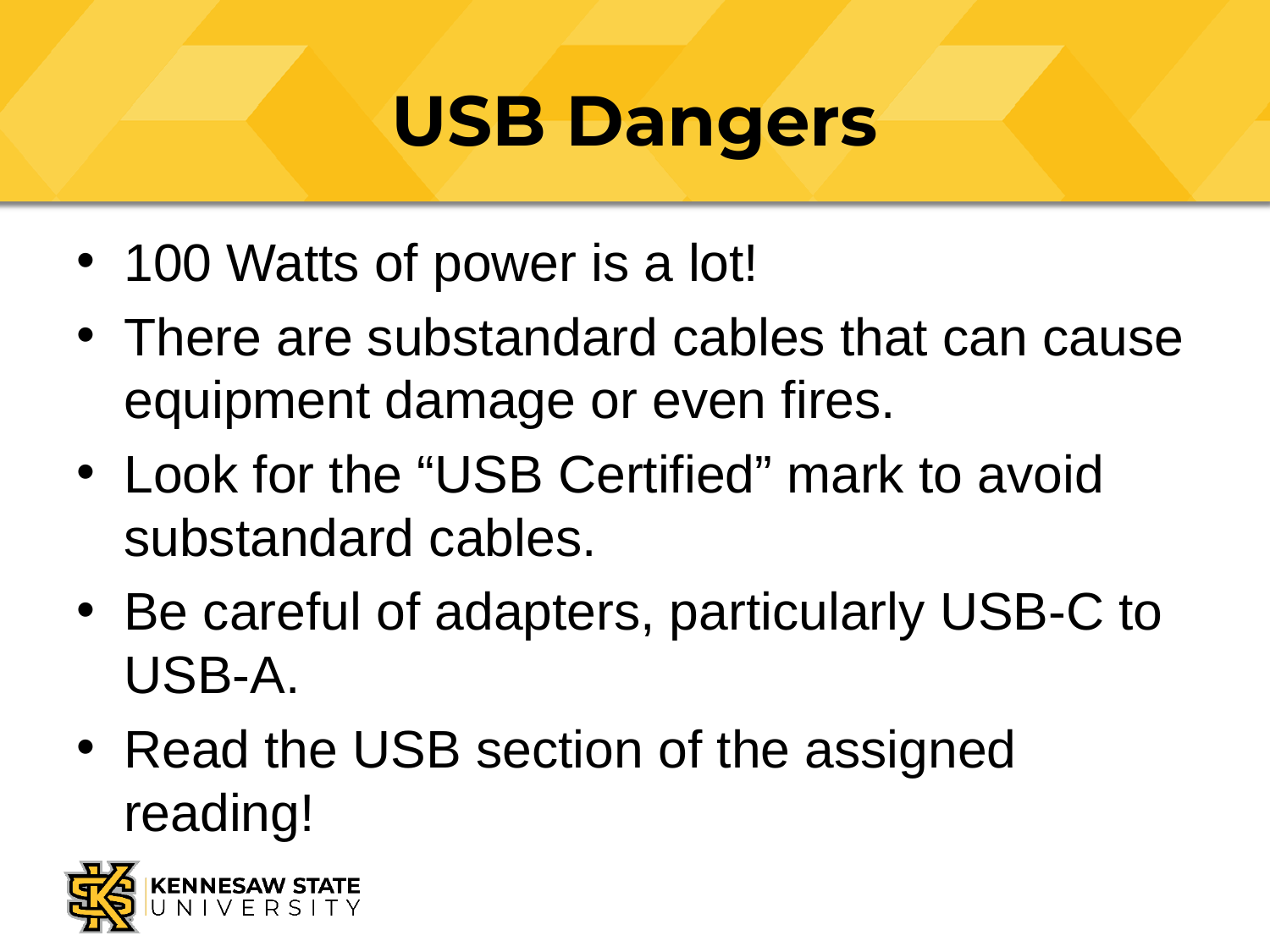

# USB Dangers
100 Watts of power is a lot!
There are substandard cables that can cause equipment damage or even fires.
Look for the “USB Certified” mark to avoid substandard cables.
Be careful of adapters, particularly USB-C to USB-A.
Read the USB section of the assigned reading!